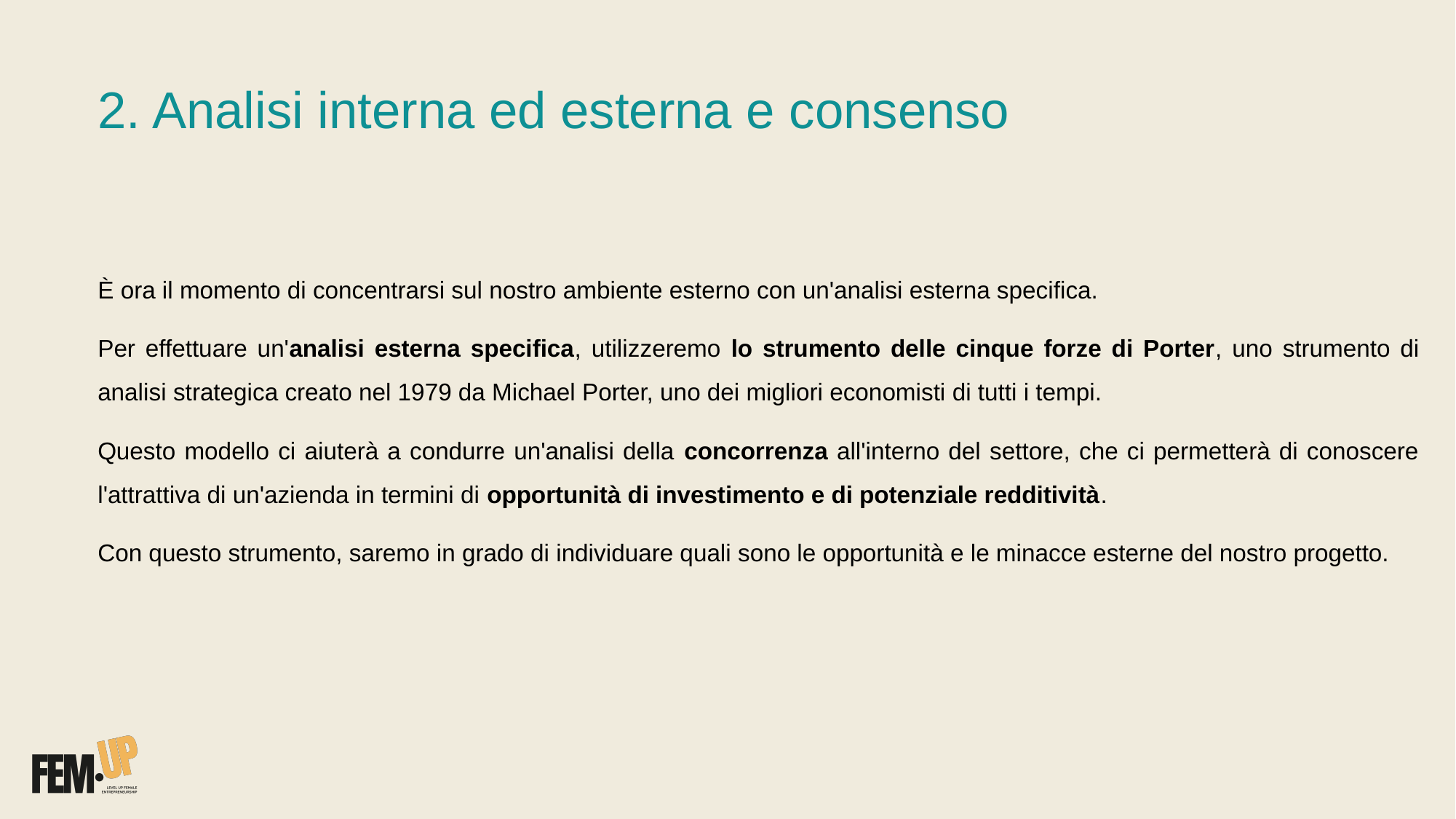

# 2. Analisi interna ed esterna e consenso
È ora il momento di concentrarsi sul nostro ambiente esterno con un'analisi esterna specifica.
Per effettuare un'analisi esterna specifica, utilizzeremo lo strumento delle cinque forze di Porter, uno strumento di analisi strategica creato nel 1979 da Michael Porter, uno dei migliori economisti di tutti i tempi.
Questo modello ci aiuterà a condurre un'analisi della concorrenza all'interno del settore, che ci permetterà di conoscere l'attrattiva di un'azienda in termini di opportunità di investimento e di potenziale redditività.
Con questo strumento, saremo in grado di individuare quali sono le opportunità e le minacce esterne del nostro progetto.